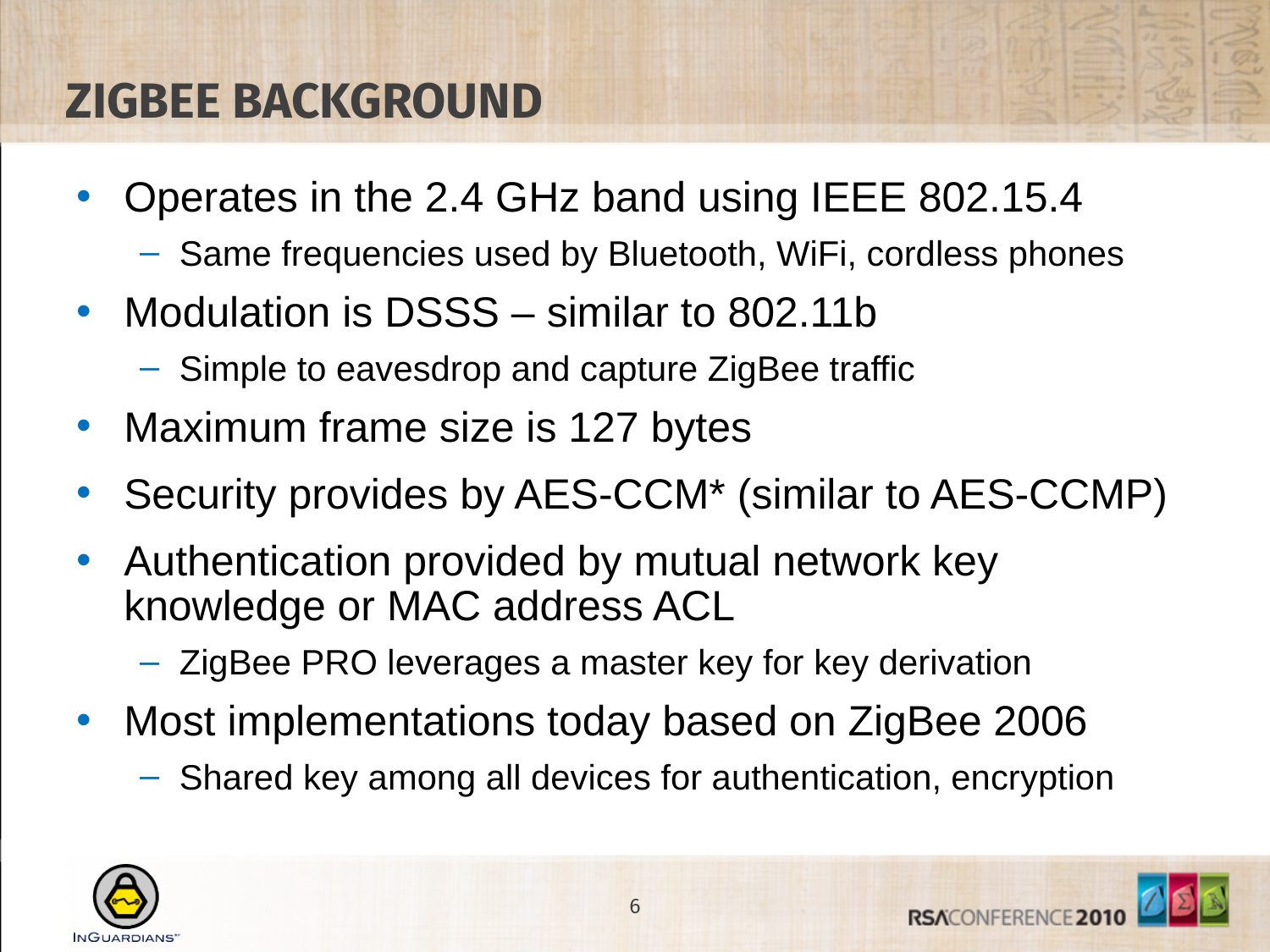

# ZigBee Background
Operates in the 2.4 GHz band using IEEE 802.15.4
Same frequencies used by Bluetooth, WiFi, cordless phones
Modulation is DSSS – similar to 802.11b
Simple to eavesdrop and capture ZigBee traffic
Maximum frame size is 127 bytes
Security provides by AES-CCM* (similar to AES-CCMP)
Authentication provided by mutual network key knowledge or MAC address ACL
ZigBee PRO leverages a master key for key derivation
Most implementations today based on ZigBee 2006
Shared key among all devices for authentication, encryption
6